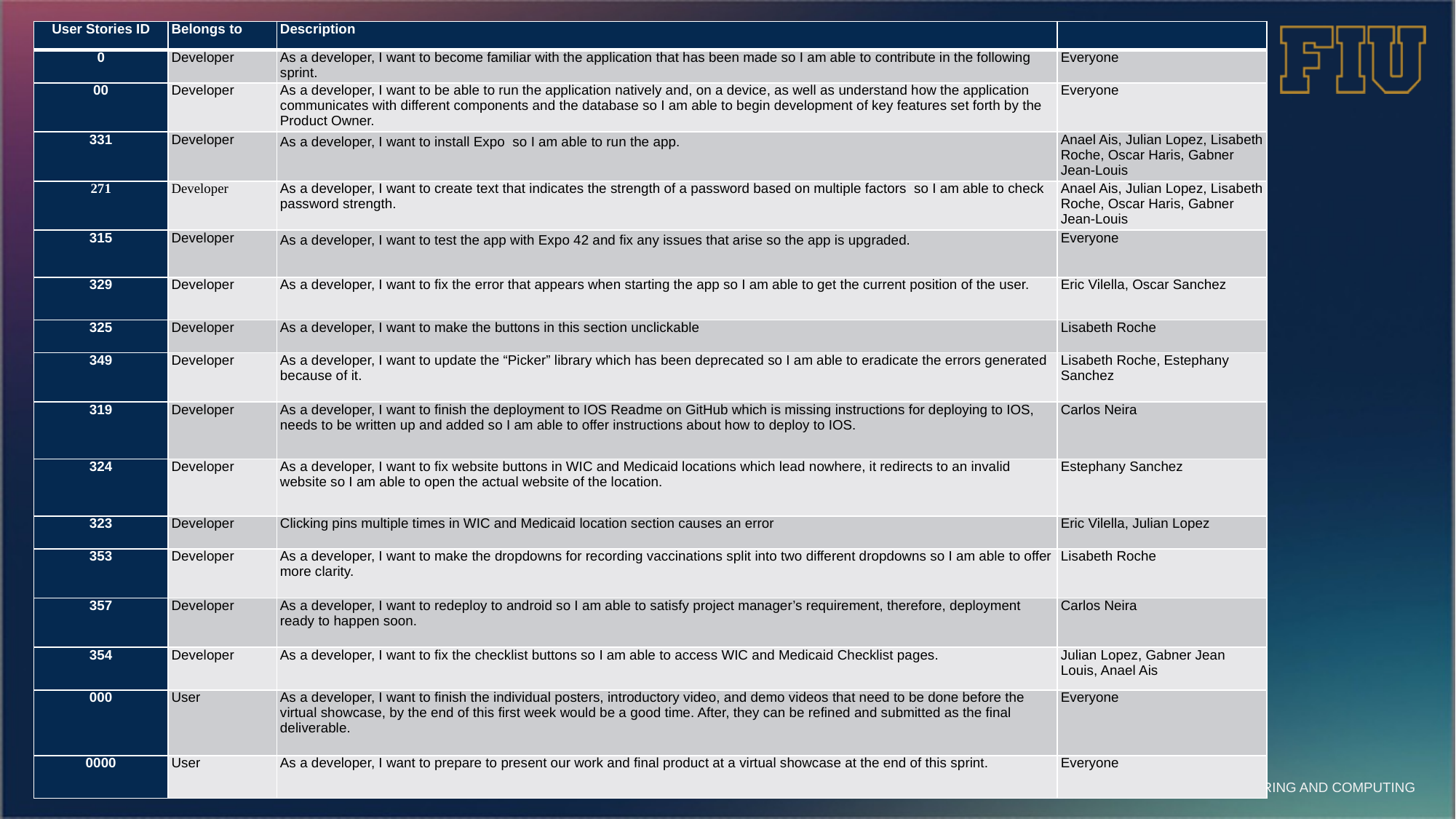

| User Stories ID | Belongs to | Description |  |
| --- | --- | --- | --- |
| 0 | Developer | As a developer, I want to become familiar with the application that has been made so I am able to contribute in the following sprint. | Everyone |
| 00 | Developer | As a developer, I want to be able to run the application natively and, on a device, as well as understand how the application communicates with different components and the database so I am able to begin development of key features set forth by the Product Owner. | Everyone |
| 331 | Developer | As a developer, I want to install Expo so I am able to run the app. | Anael Ais, Julian Lopez, Lisabeth Roche, Oscar Haris, Gabner Jean-Louis |
| 271 | Developer | As a developer, I want to create text that indicates the strength of a password based on multiple factors so I am able to check password strength. | Anael Ais, Julian Lopez, Lisabeth Roche, Oscar Haris, Gabner Jean-Louis |
| 315 | Developer | As a developer, I want to test the app with Expo 42 and fix any issues that arise so the app is upgraded. | Everyone |
| 329 | Developer | As a developer, I want to fix the error that appears when starting the app so I am able to get the current position of the user. | Eric Vilella, Oscar Sanchez |
| 325 | Developer | As a developer, I want to make the buttons in this section unclickable | Lisabeth Roche |
| 349 | Developer | As a developer, I want to update the “Picker” library which has been deprecated so I am able to eradicate the errors generated because of it. | Lisabeth Roche, Estephany Sanchez |
| 319 | Developer | As a developer, I want to finish the deployment to IOS Readme on GitHub which is missing instructions for deploying to IOS, needs to be written up and added so I am able to offer instructions about how to deploy to IOS. | Carlos Neira |
| 324 | Developer | As a developer, I want to fix website buttons in WIC and Medicaid locations which lead nowhere, it redirects to an invalid website so I am able to open the actual website of the location. | Estephany Sanchez |
| 323 | Developer | Clicking pins multiple times in WIC and Medicaid location section causes an error | Eric Vilella, Julian Lopez |
| 353 | Developer | As a developer, I want to make the dropdowns for recording vaccinations split into two different dropdowns so I am able to offer more clarity. | Lisabeth Roche |
| 357 | Developer | As a developer, I want to redeploy to android so I am able to satisfy project manager’s requirement, therefore, deployment ready to happen soon. | Carlos Neira |
| 354 | Developer | As a developer, I want to fix the checklist buttons so I am able to access WIC and Medicaid Checklist pages. | Julian Lopez, Gabner Jean Louis, Anael Ais |
| 000 | User | As a developer, I want to finish the individual posters, introductory video, and demo videos that need to be done before the virtual showcase, by the end of this first week would be a good time. After, they can be refined and submitted as the final deliverable. | Everyone |
| 0000 | User | As a developer, I want to prepare to present our work and final product at a virtual showcase at the end of this sprint. | Everyone |